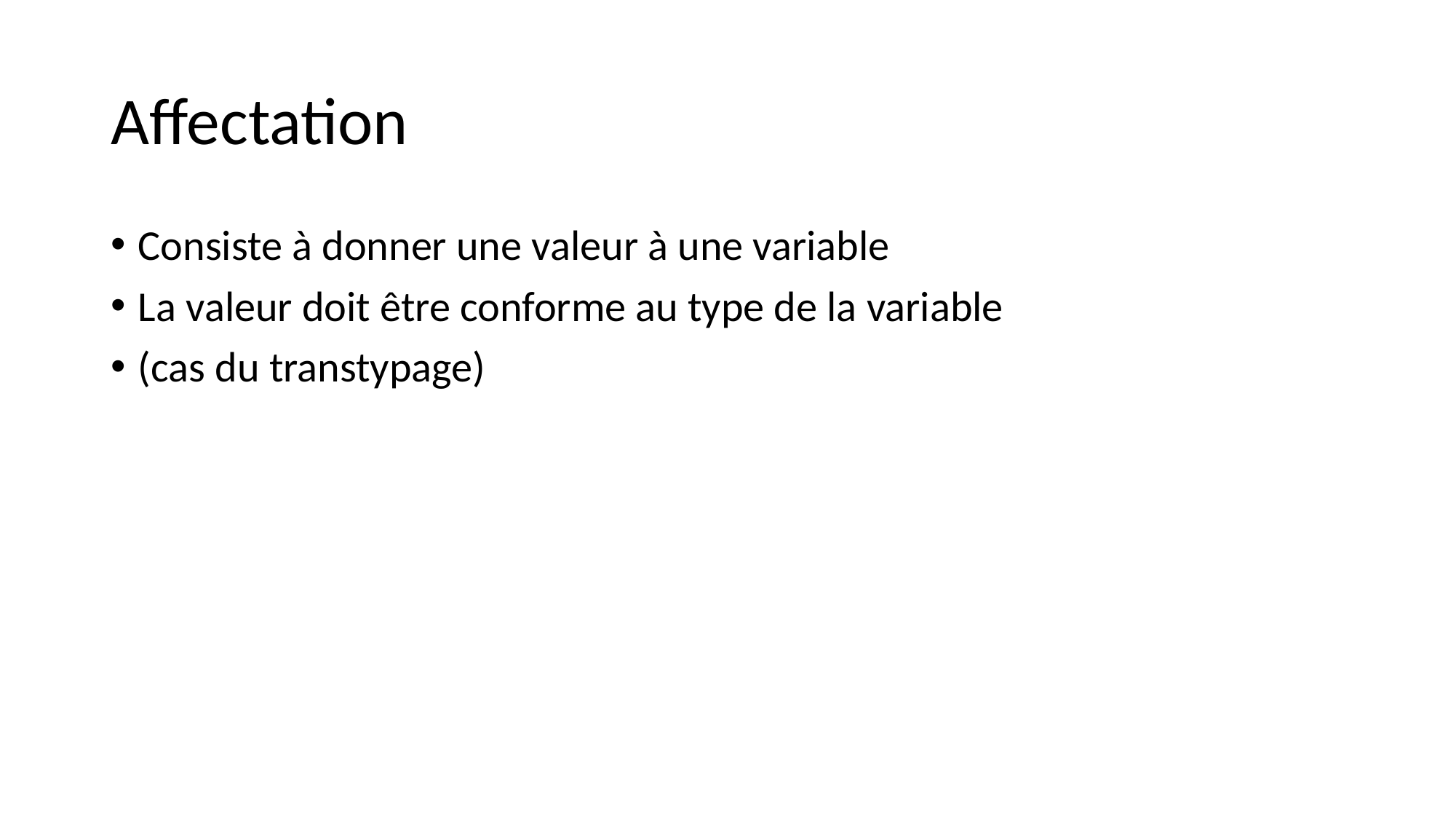

# Affectation
Consiste à donner une valeur à une variable
La valeur doit être conforme au type de la variable
(cas du transtypage)